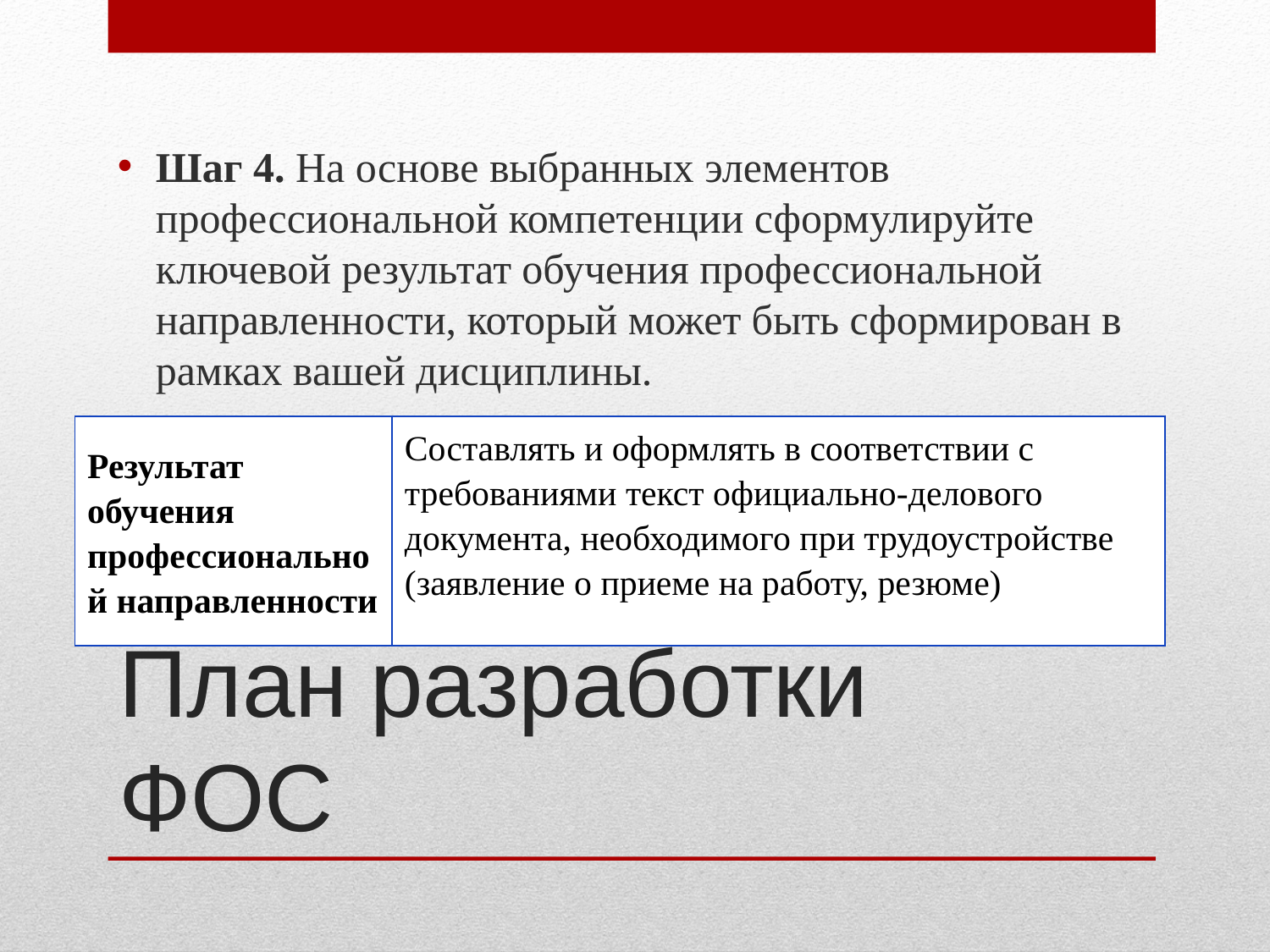

Шаг 4. На основе выбранных элементов профессиональной компетенции сформулируйте ключевой результат обучения профессиональной направленности, который может быть сформирован в рамках вашей дисциплины.
| Результат обучения профессиональной направленности | Составлять и оформлять в соответствии с требованиями текст официально-делового документа, необходимого при трудоустройстве (заявление о приеме на работу, резюме) |
| --- | --- |
# План разработки ФОС